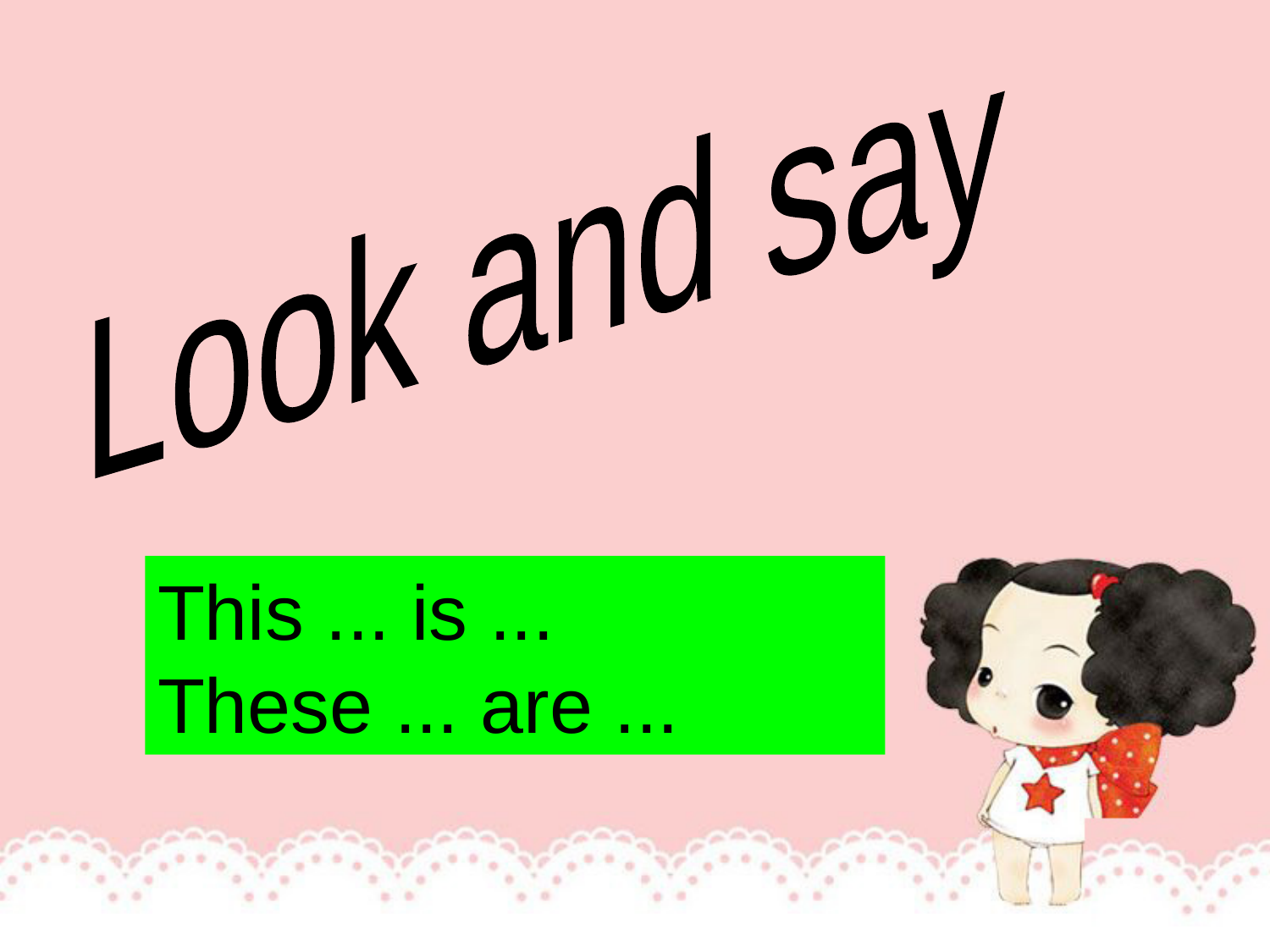

Look and say
This ... is ...
These ... are ...